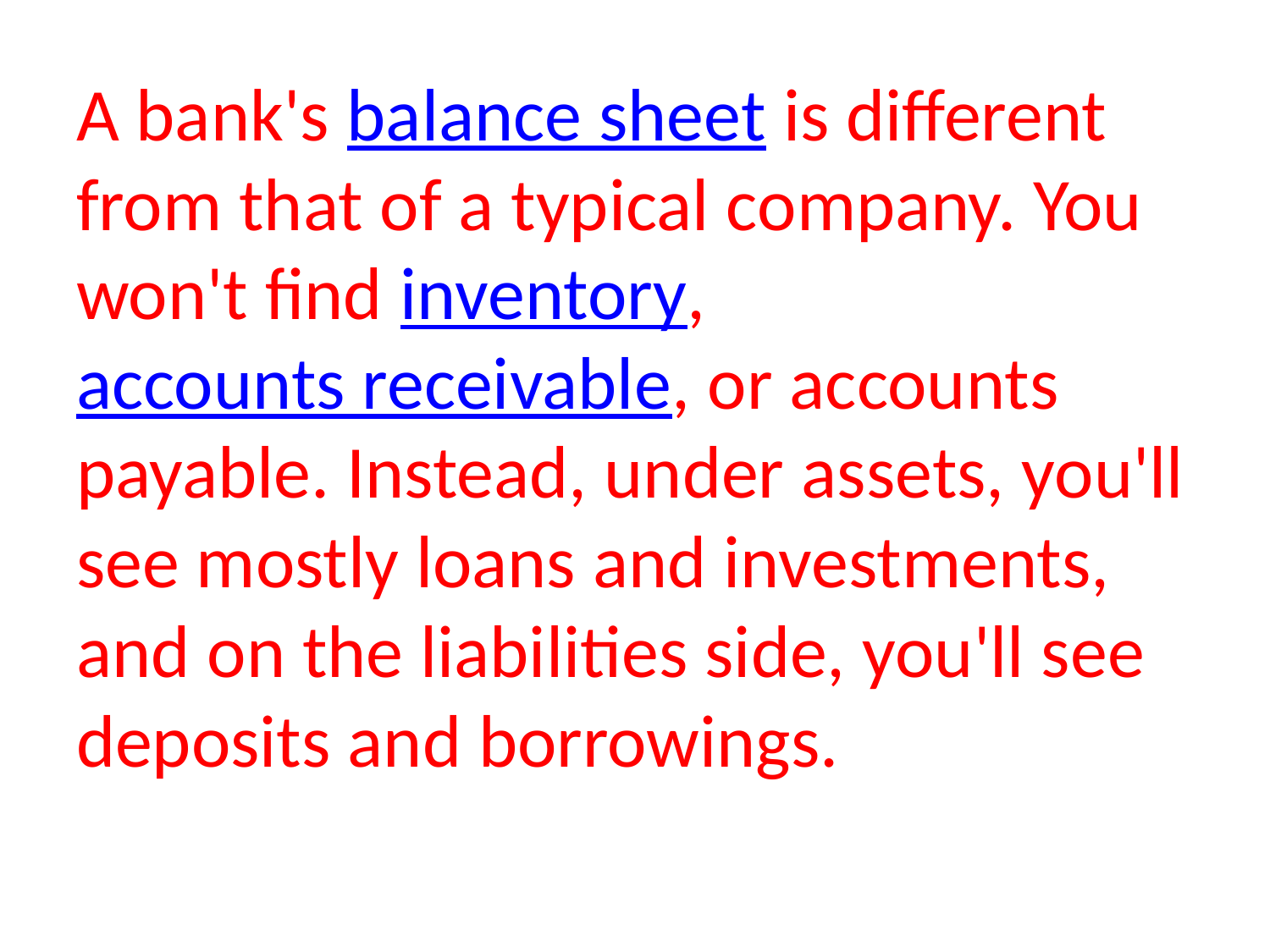

# A bank's balance sheet is different from that of a typical company. You won't find inventory, accounts receivable, or accounts payable. Instead, under assets, you'll see mostly loans and investments, and on the liabilities side, you'll see deposits and borrowings.